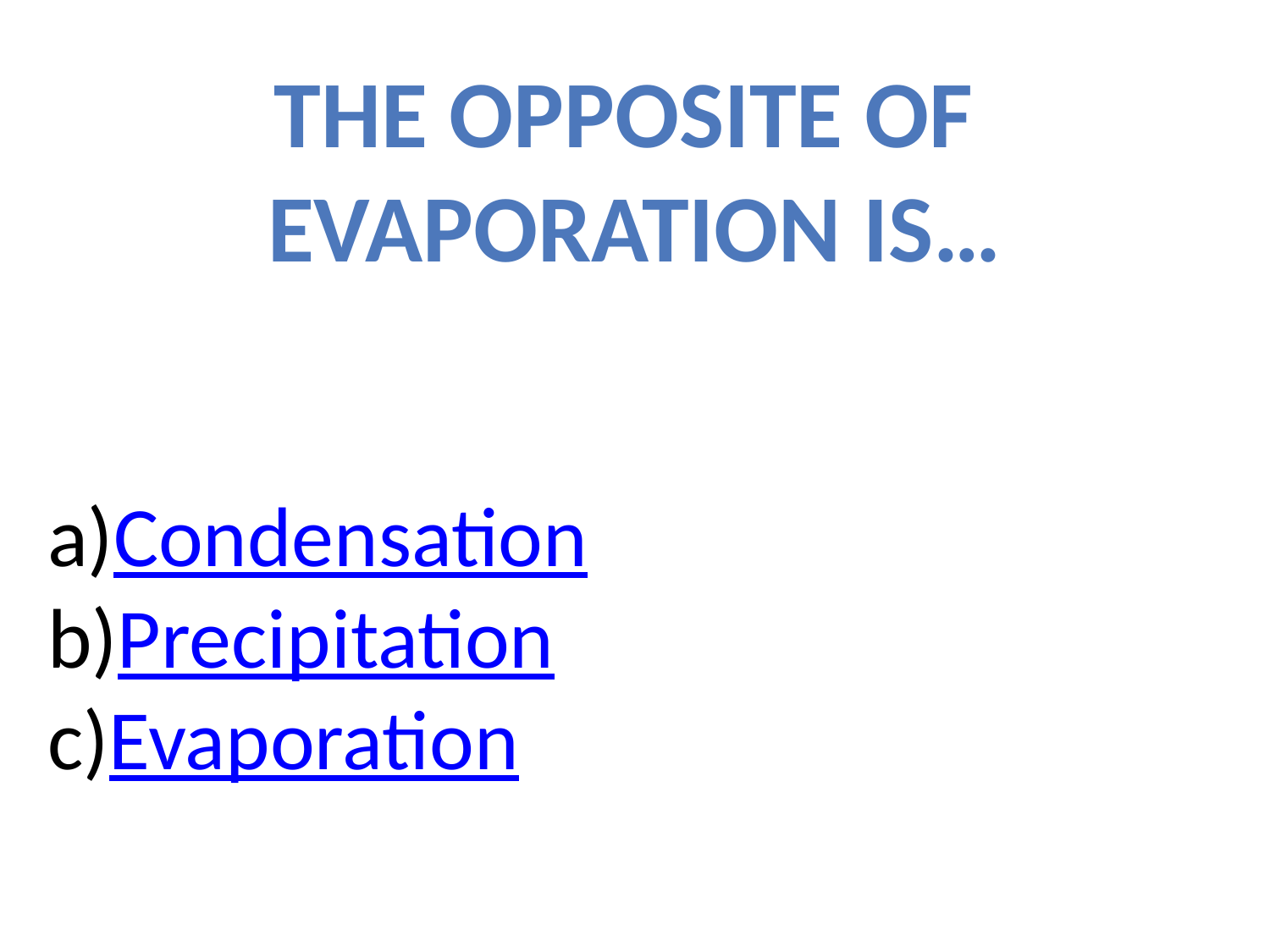

THE OPPOSITE OF
EVAPORATION IS…
Condensation
Precipitation
Evaporation